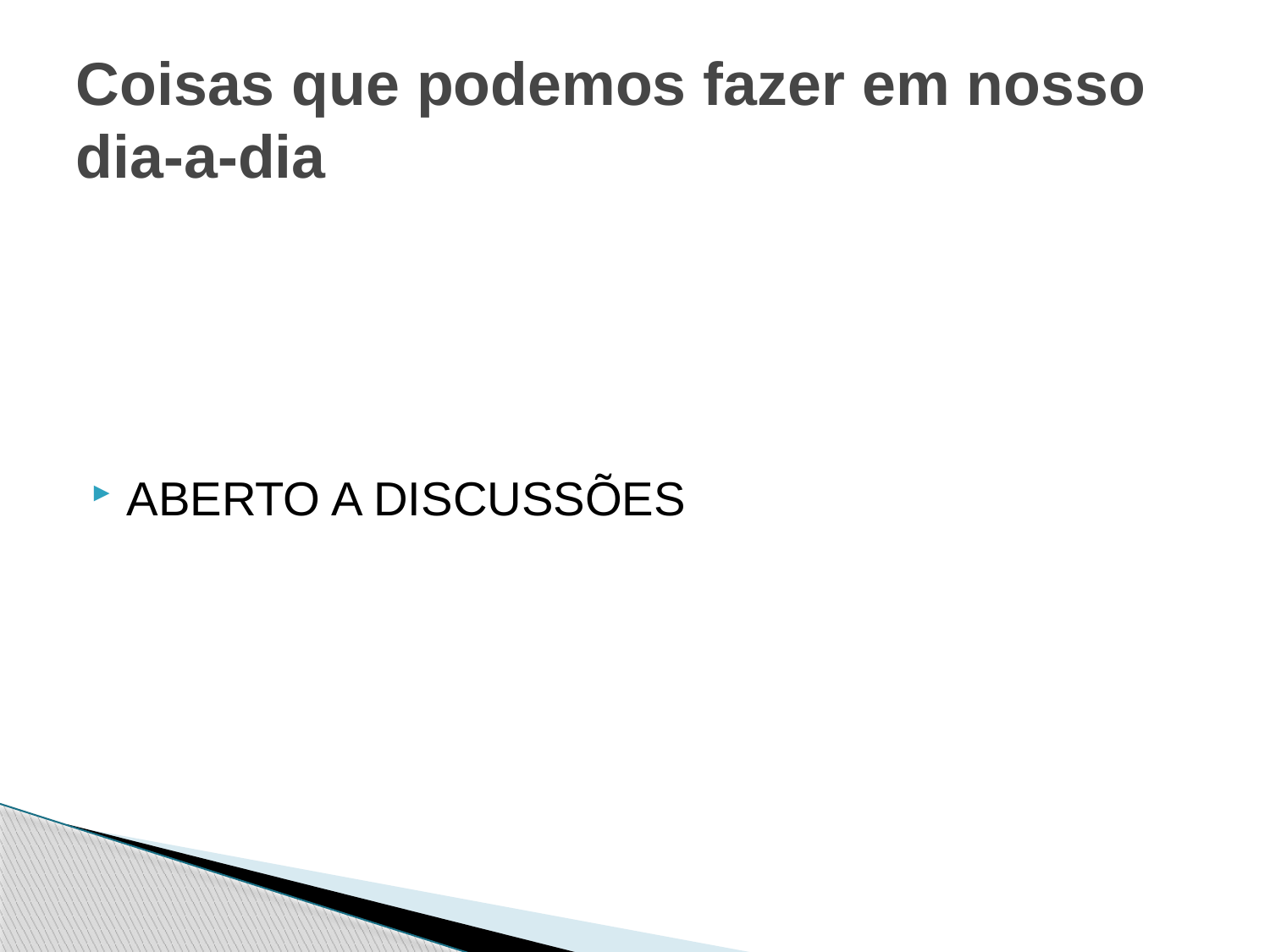

# Coisas que podemos fazer em nosso dia-a-dia

ABERTO A DISCUSSÕES